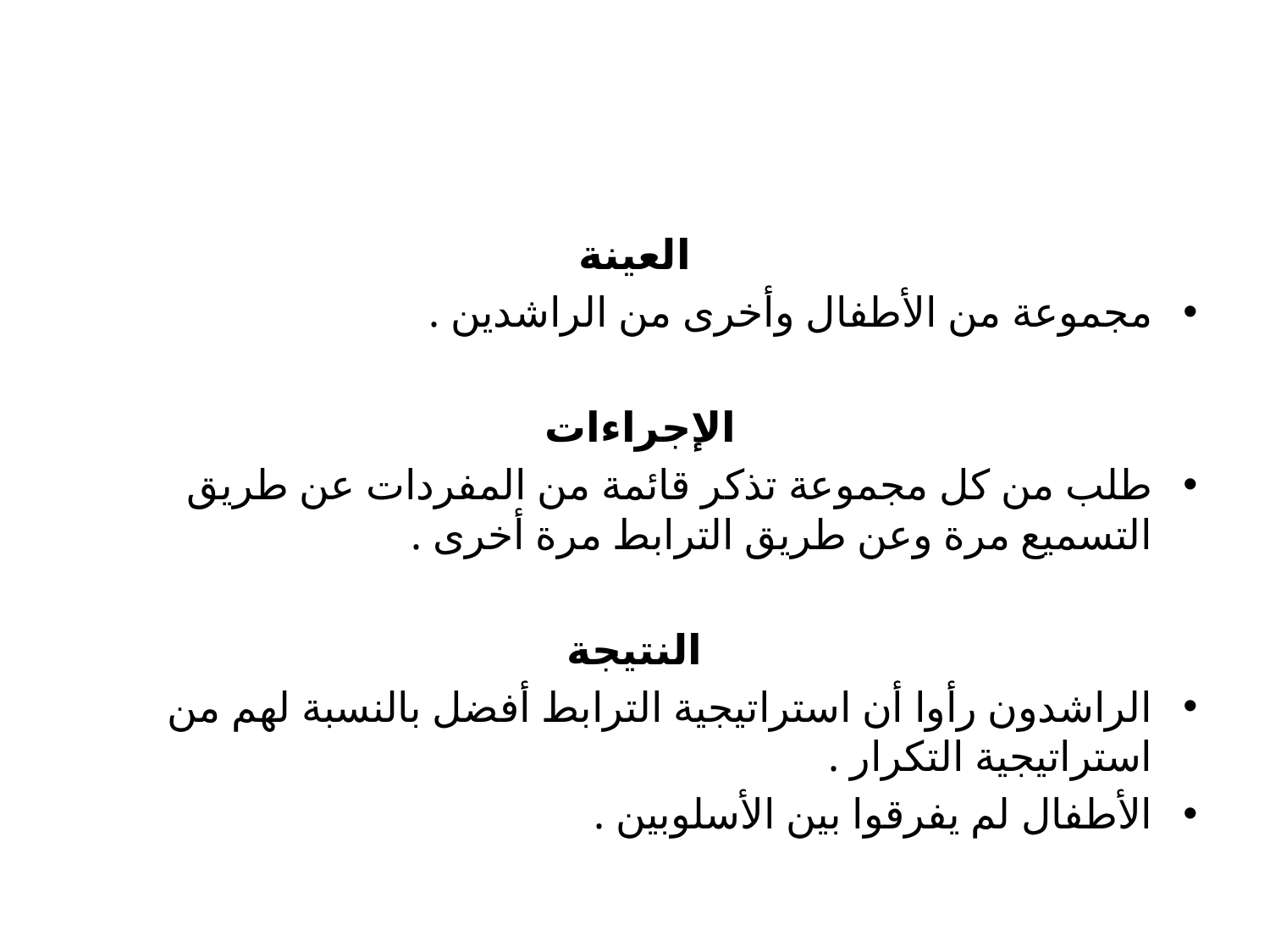

#
العينة
مجموعة من الأطفال وأخرى من الراشدين .

الإجراءات
طلب من كل مجموعة تذكر قائمة من المفردات عن طريق التسميع مرة وعن طريق الترابط مرة أخرى .

النتيجة
الراشدون رأوا أن استراتيجية الترابط أفضل بالنسبة لهم من استراتيجية التكرار .
الأطفال لم يفرقوا بين الأسلوبين .